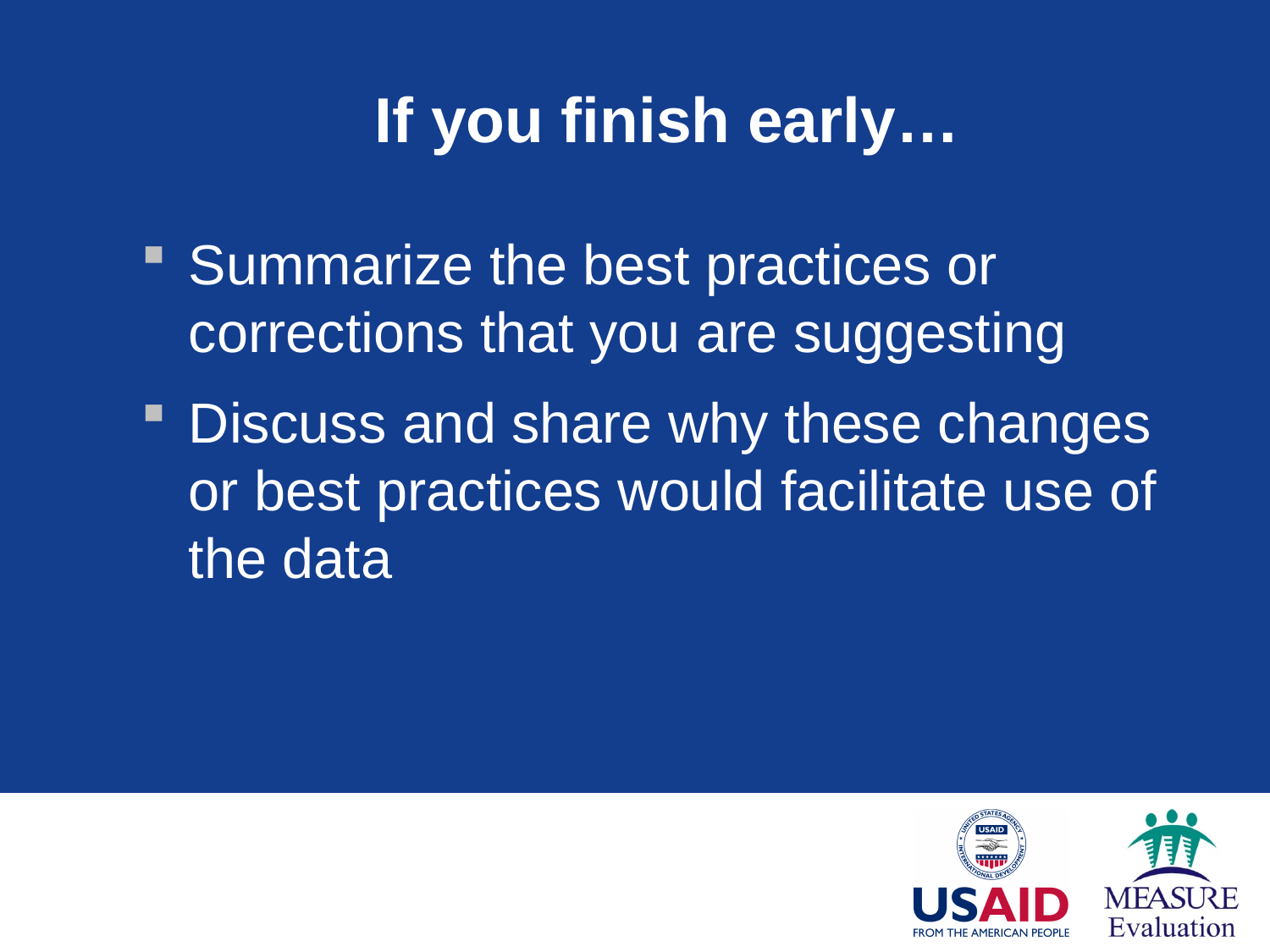

# If you finish early…
Summarize the best practices or corrections that you are suggesting
Discuss and share why these changes or best practices would facilitate use of the data